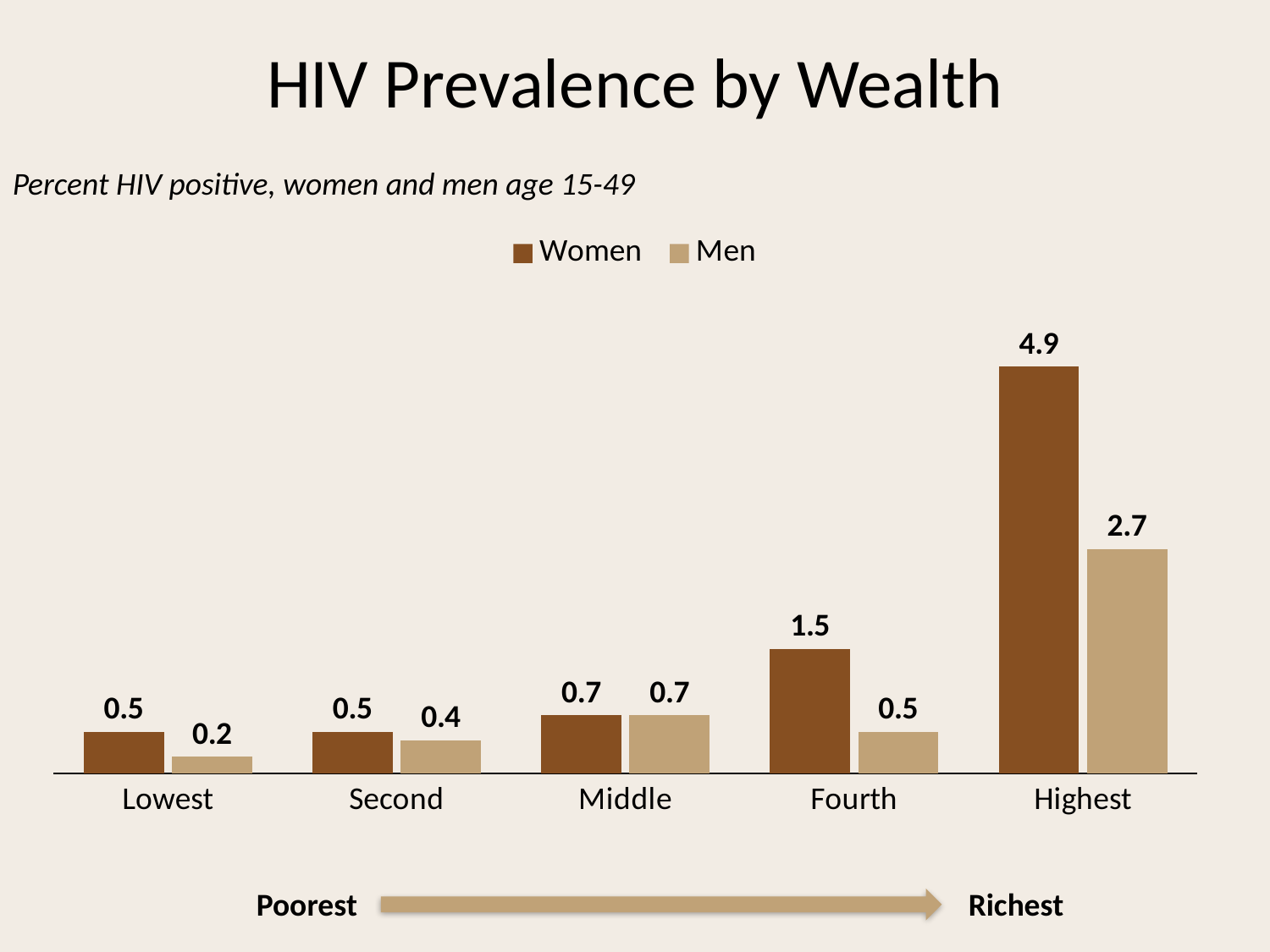

# HIV Prevalence by Wealth
Percent HIV positive, women and men age 15-49

### Chart

| Category | Women | Men |
|---|---|---|
| Lowest | 0.5 | 0.2 |
| Second | 0.5 | 0.4 |
| Middle | 0.7000000000000001 | 0.7000000000000001 |
| Fourth | 1.5 | 0.5 |
| Highest | 4.9 | 2.7 |
Poorest
Richest